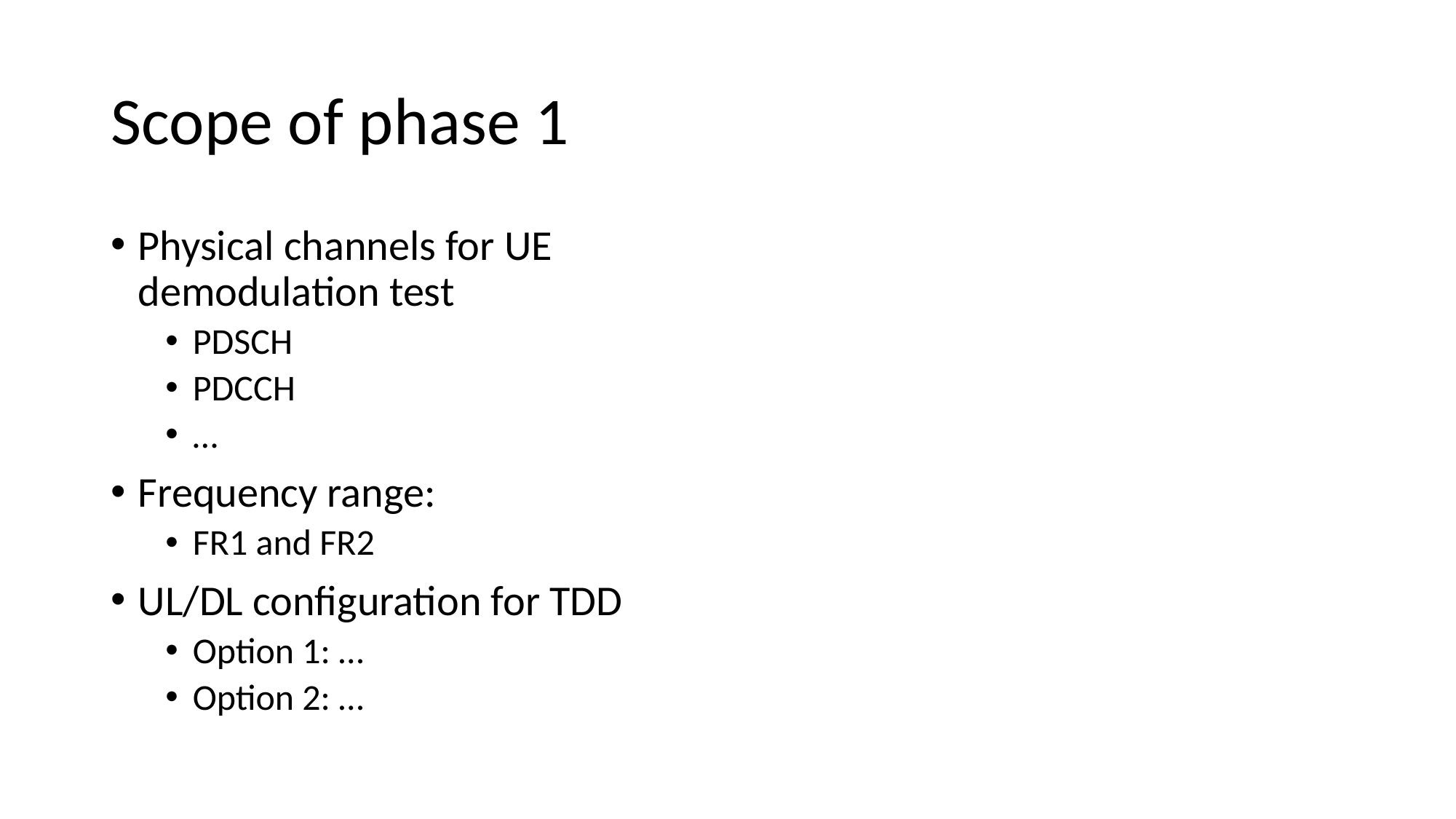

# Scope of phase 1
Physical channels for UE demodulation test
PDSCH
PDCCH
…
Frequency range:
FR1 and FR2
UL/DL configuration for TDD
Option 1: …
Option 2: …